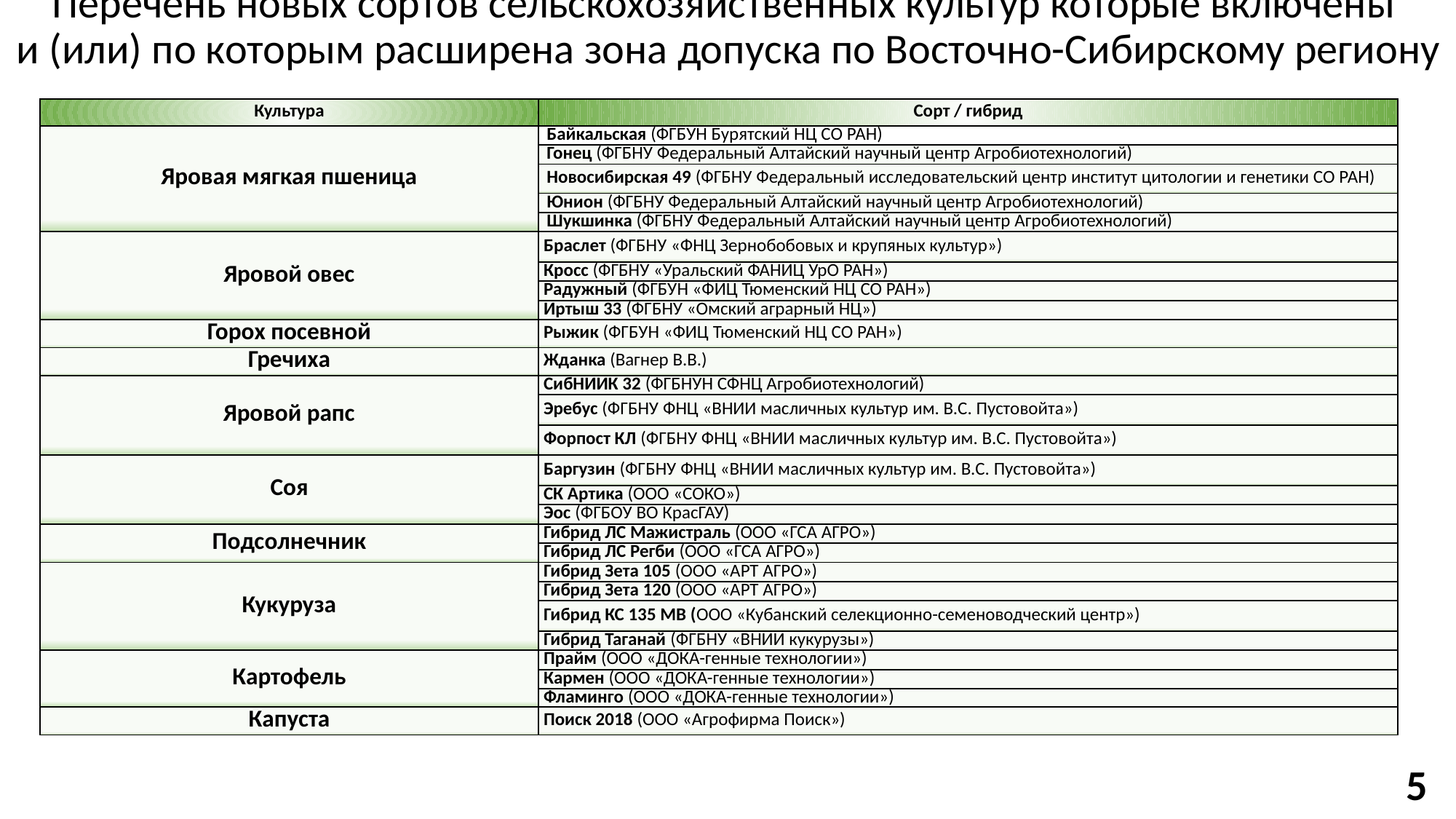

# Перечень новых сортов сельскохозяйственных культур которые включены и (или) по которым расширена зона допуска по Восточно-Сибирскому региону
| Культура | Сорт / гибрид |
| --- | --- |
| Яровая мягкая пшеница | Байкальская (ФГБУН Бурятский НЦ СО РАН) |
|  | Гонец (ФГБНУ Федеральный Алтайский научный центр Агробиотехнологий) |
|  | Новосибирская 49 (ФГБНУ Федеральный исследовательский центр институт цитологии и генетики СО РАН) |
|  | Юнион (ФГБНУ Федеральный Алтайский научный центр Агробиотехнологий) |
|  | Шукшинка (ФГБНУ Федеральный Алтайский научный центр Агробиотехнологий) |
| Яровой овес | Браслет (ФГБНУ «ФНЦ Зернобобовых и крупяных культур») |
|  | Кросс (ФГБНУ «Уральский ФАНИЦ УрО РАН») |
|  | Радужный (ФГБУН «ФИЦ Тюменский НЦ СО РАН») |
|  | Иртыш 33 (ФГБНУ «Омский аграрный НЦ») |
| Горох посевной | Рыжик (ФГБУН «ФИЦ Тюменский НЦ СО РАН») |
| Гречиха | Жданка (Вагнер В.В.) |
| Яровой рапс | СибНИИК 32 (ФГБНУН СФНЦ Агробиотехнологий) |
|  | Эребус (ФГБНУ ФНЦ «ВНИИ масличных культур им. В.С. Пустовойта») |
|  | Форпост КЛ (ФГБНУ ФНЦ «ВНИИ масличных культур им. В.С. Пустовойта») |
| Соя | Баргузин (ФГБНУ ФНЦ «ВНИИ масличных культур им. В.С. Пустовойта») |
|  | СК Артика (ООО «СОКО») |
|  | Эос (ФГБОУ ВО КрасГАУ) |
| Подсолнечник | Гибрид ЛС Мажистраль (ООО «ГСА АГРО») |
|  | Гибрид ЛС Регби (ООО «ГСА АГРО») |
| Кукуруза | Гибрид Зета 105 (ООО «АРТ АГРО») |
|  | Гибрид Зета 120 (ООО «АРТ АГРО») |
|  | Гибрид КС 135 МВ (ООО «Кубанский селекционно-семеноводческий центр») |
|  | Гибрид Таганай (ФГБНУ «ВНИИ кукурузы») |
| Картофель | Прайм (ООО «ДОКА-генные технологии») |
|  | Кармен (ООО «ДОКА-генные технологии») |
|  | Фламинго (ООО «ДОКА-генные технологии») |
| Капуста | Поиск 2018 (ООО «Агрофирма Поиск») |

5